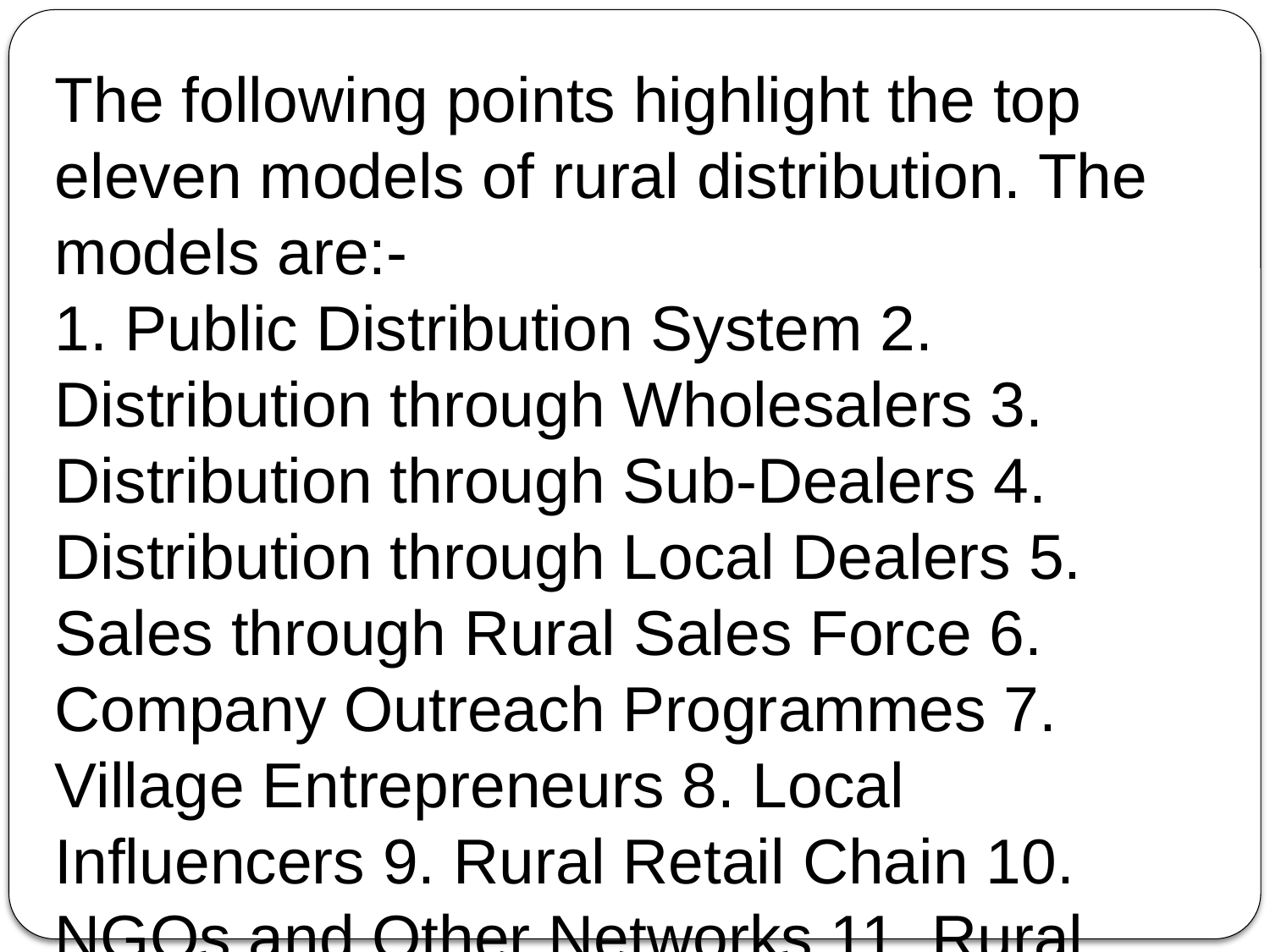

The following points highlight the top eleven models of rural distribution. The models are:-
1. Public Distribution System 2. Distribution through Wholesalers 3. Distribution through Sub-Dealers 4. Distribution through Local Dealers 5. Sales through Rural Sales Force 6. Company Outreach Programmes 7. Village Entrepreneurs 8. Local Influencers 9. Rural Retail Chain 10. NGOs and Other Networks 11. Rural Value Chains.